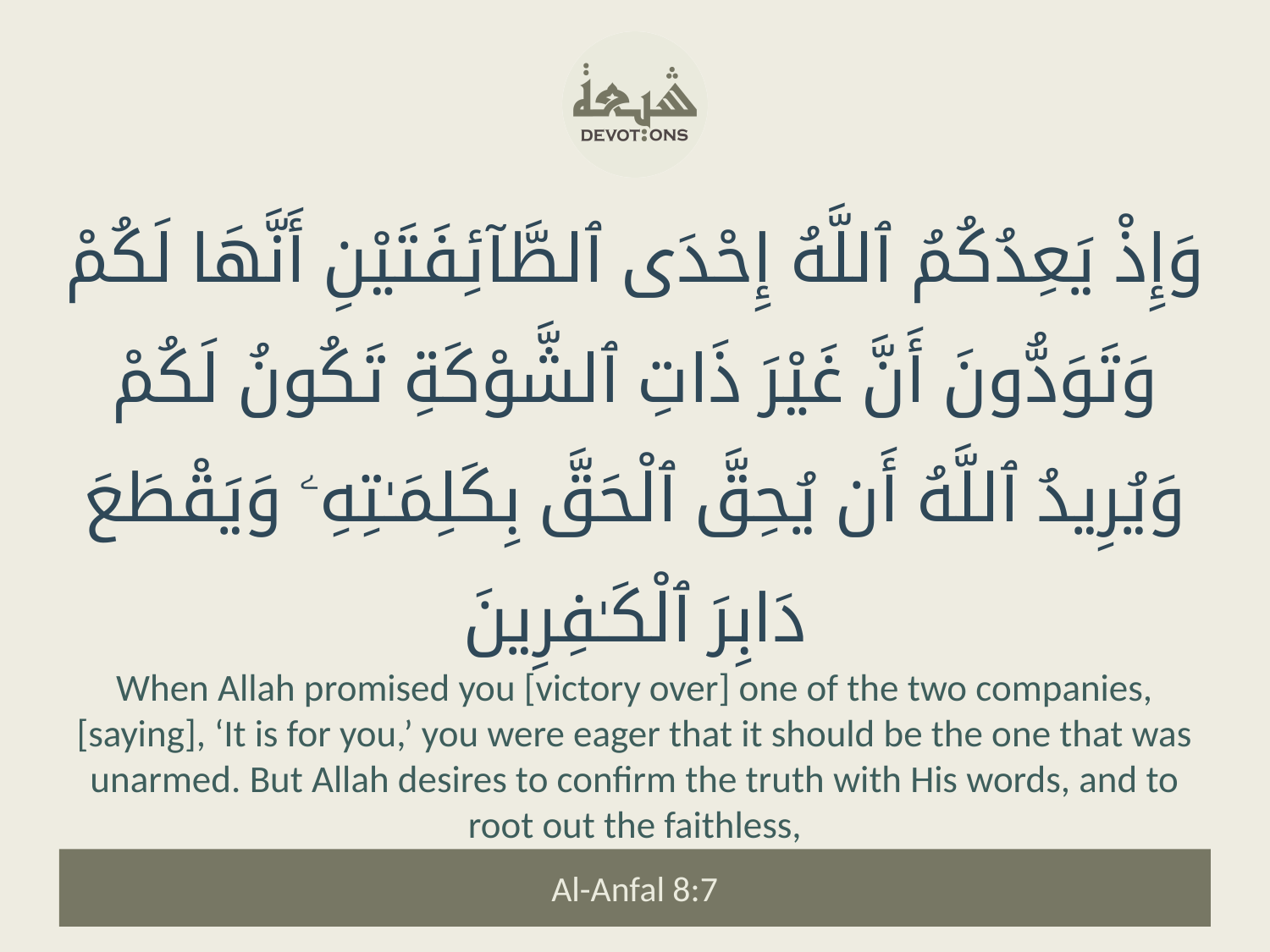

وَإِذْ يَعِدُكُمُ ٱللَّهُ إِحْدَى ٱلطَّآئِفَتَيْنِ أَنَّهَا لَكُمْ وَتَوَدُّونَ أَنَّ غَيْرَ ذَاتِ ٱلشَّوْكَةِ تَكُونُ لَكُمْ وَيُرِيدُ ٱللَّهُ أَن يُحِقَّ ٱلْحَقَّ بِكَلِمَـٰتِهِۦ وَيَقْطَعَ دَابِرَ ٱلْكَـٰفِرِينَ
When Allah promised you [victory over] one of the two companies, [saying], ‘It is for you,’ you were eager that it should be the one that was unarmed. But Allah desires to confirm the truth with His words, and to root out the faithless,
Al-Anfal 8:7